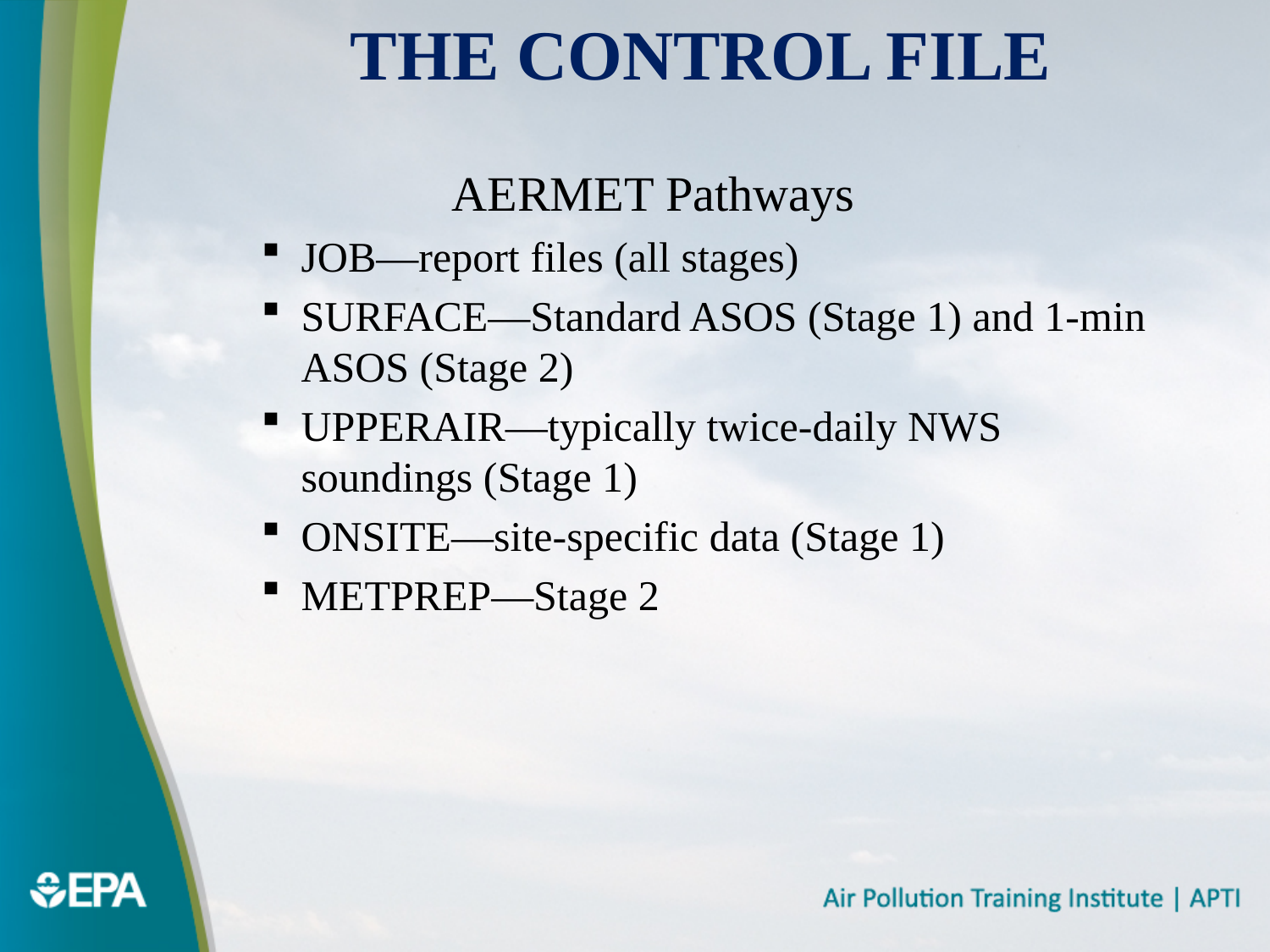

# The Control File

		AERMET Pathways
JOB—report files (all stages)
SURFACE—Standard ASOS (Stage 1) and 1-min ASOS (Stage 2)
UPPERAIR—typically twice-daily NWS soundings (Stage 1)
ONSITE—site-specific data (Stage 1)
METPREP—Stage 2